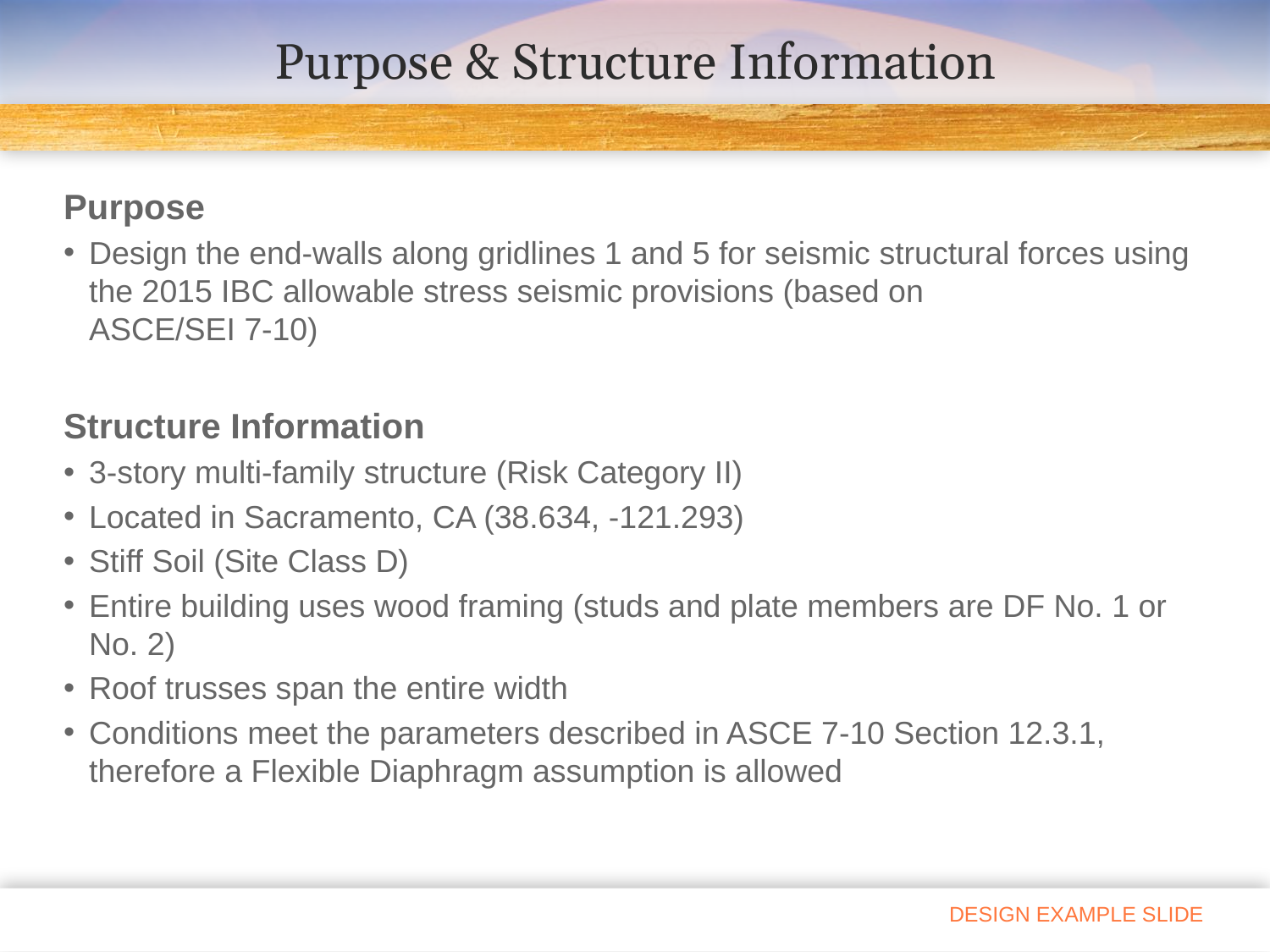

# Purpose & Structure Information
Purpose
Design the end-walls along gridlines 1 and 5 for seismic structural forces using the 2015 IBC allowable stress seismic provisions (based on
ASCE/SEI 7-10)

Structure Information
3-story multi-family structure (Risk Category II)
Located in Sacramento, CA (38.634, -121.293)
Stiff Soil (Site Class D)
Entire building uses wood framing (studs and plate members are DF No. 1 or No. 2)
Roof trusses span the entire width
Conditions meet the parameters described in ASCE 7-10 Section 12.3.1, therefore a Flexible Diaphragm assumption is allowed
DESIGN EXAMPLE SLIDE